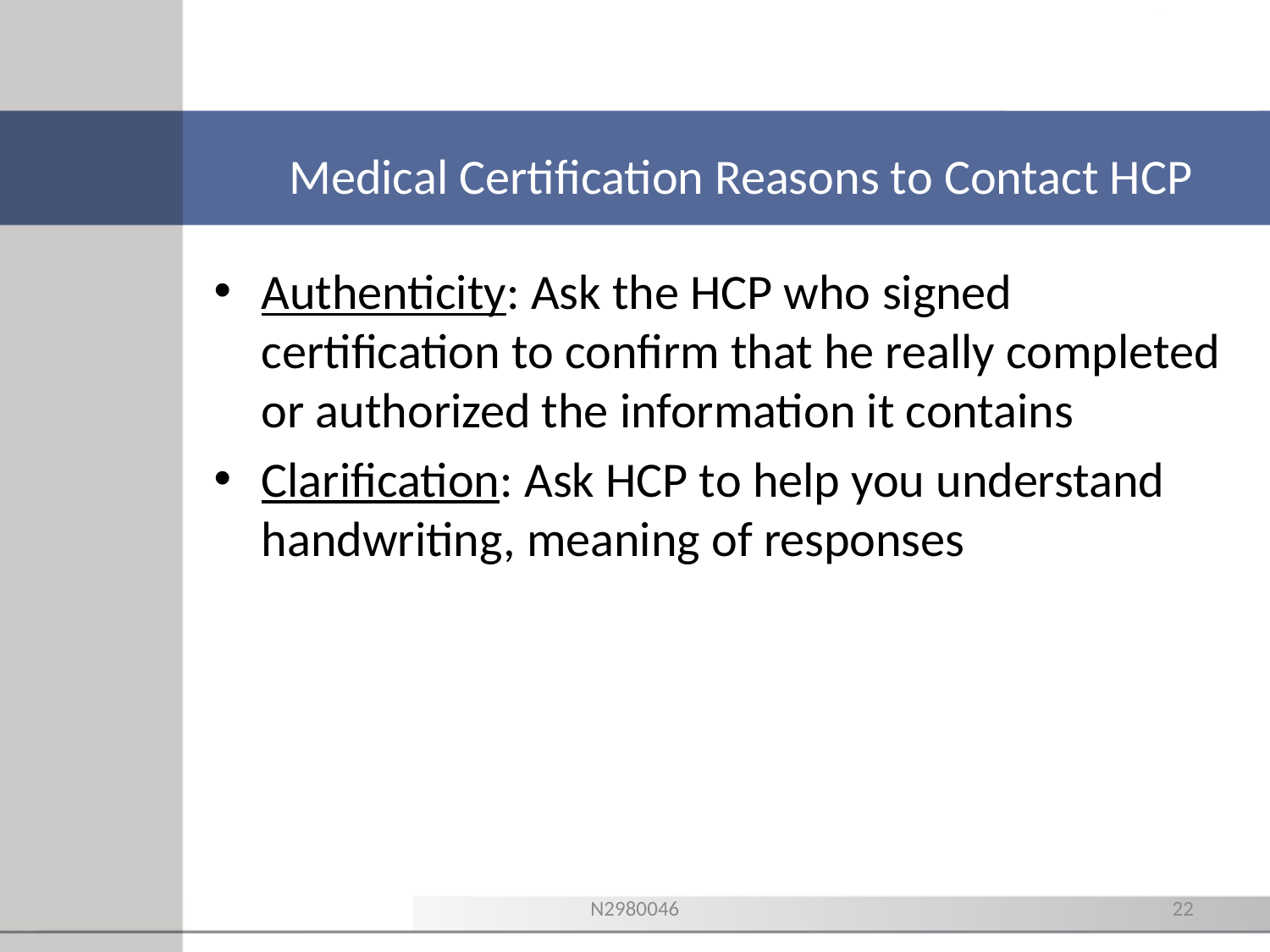

Medical Certification Reasons to Contact HCP
Authenticity: Ask the HCP who signed certification to confirm that he really completed or authorized the information it contains
Clarification: Ask HCP to help you understand handwriting, meaning of responses

N2980046
22